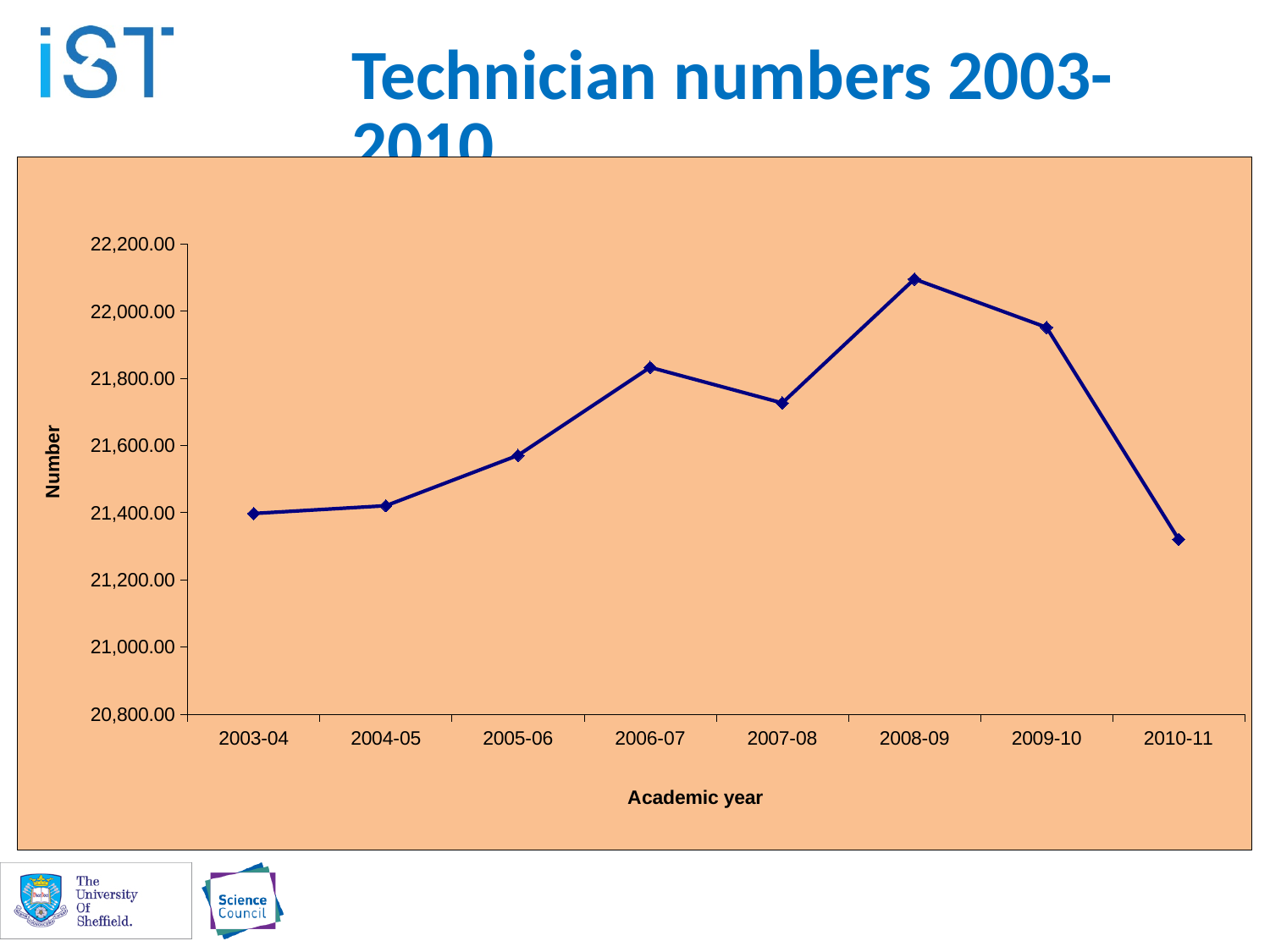

# Technician numbers 2003-2010

### Chart

| Category | Technician |
|---|---|
| 2003-04 | 21397.0 |
| 2004-05 | 21420.0 |
| 2005-06 | 21570.0 |
| 2006-07 | 21832.0 |
| 2007-08 | 21726.0 |
| 2008-09 | 22095.0 |
| 2009-10 | 21951.0 |
| 2010-11 | 21320.0 |